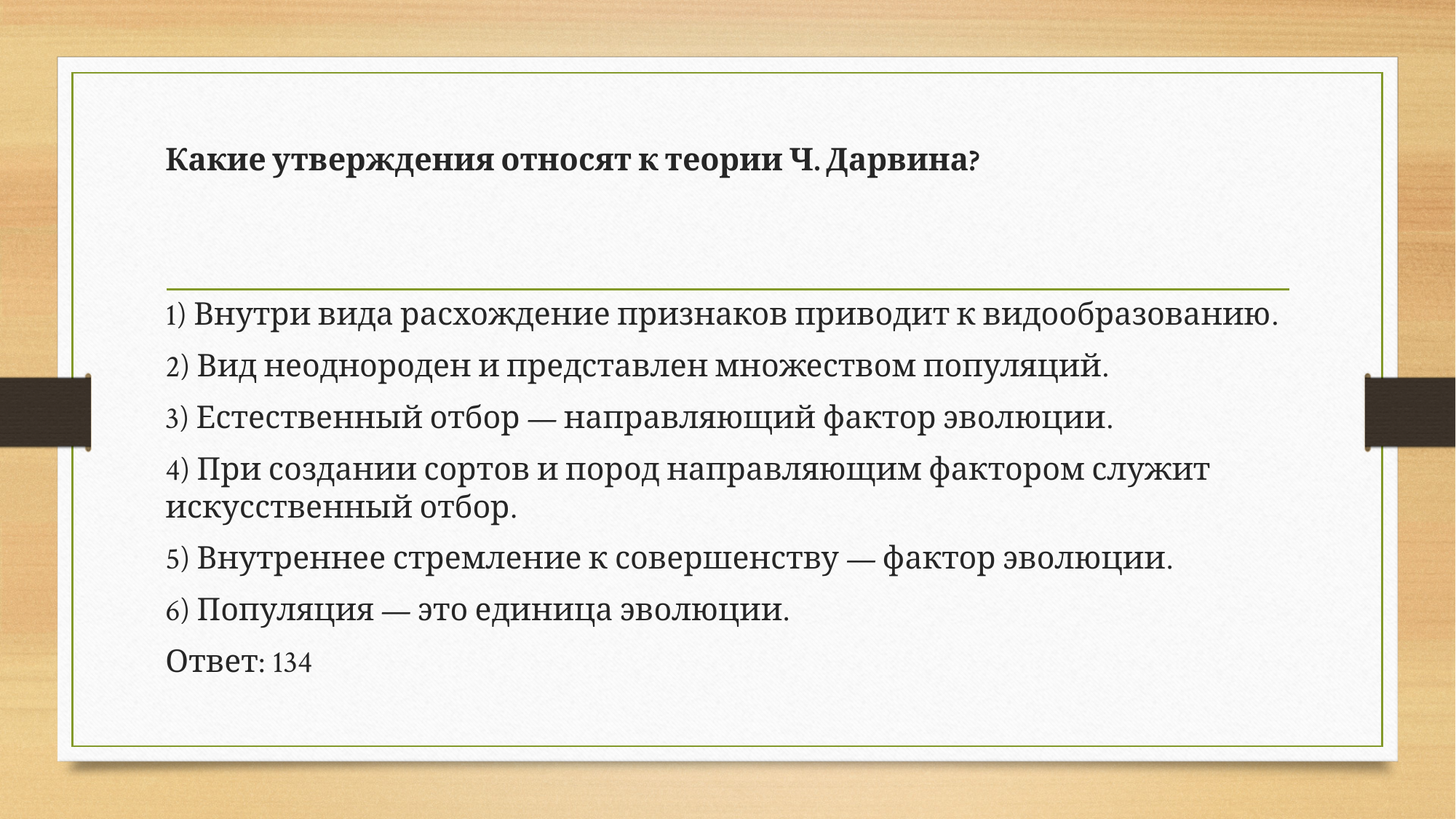

#
Какие утверждения относят к теории Ч. Дарвина?

1) Внутри вида расхождение признаков приводит к видообразованию.
2) Вид неоднороден и представлен множеством популяций.
3) Естественный отбор — направляющий фактор эволюции.
4) При создании сортов и пород направляющим фактором служит искусственный отбор.
5) Внутреннее стремление к совершенству — фактор эволюции.
6) Популяция — это единица эволюции.
Ответ: 134